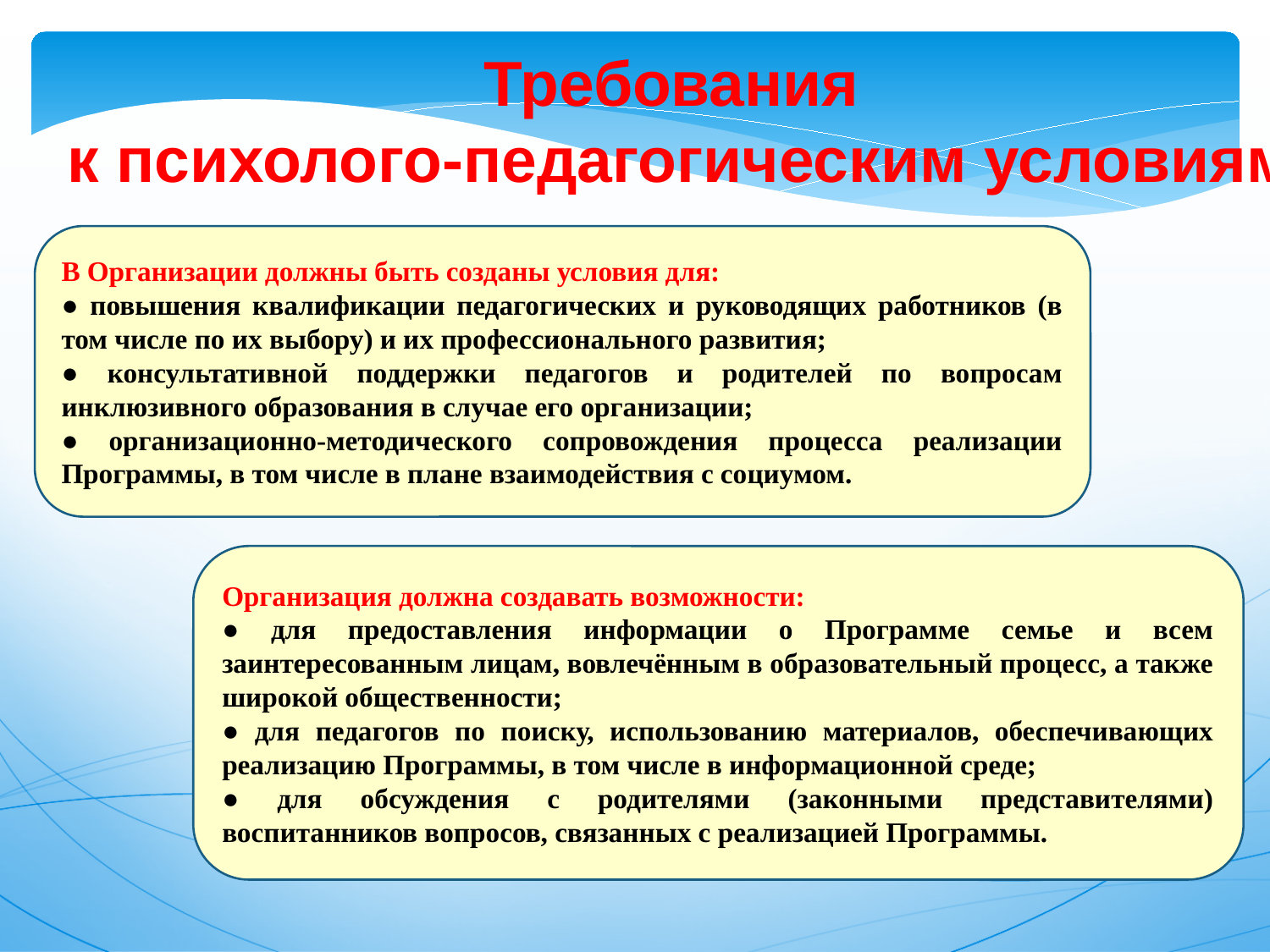

Требования
к психолого-педагогическим условиям
В Организации должны быть созданы условия для:
● повышения квалификации педагогических и руководящих работников (в том числе по их выбору) и их профессионального развития;
● консультативной поддержки педагогов и родителей по вопросам инклюзивного образования в случае его организации;
● организационно-методического сопровождения процесса реализации Программы, в том числе в плане взаимодействия с социумом.
Организация должна создавать возможности:
● для предоставления информации о Программе семье и всем заинтересованным лицам, вовлечённым в образовательный процесс, а также широкой общественности;
● для педагогов по поиску, использованию материалов, обеспечивающих реализацию Программы, в том числе в информационной среде;
● для обсуждения с родителями (законными представителями) воспитанников вопросов, связанных с реализацией Программы.